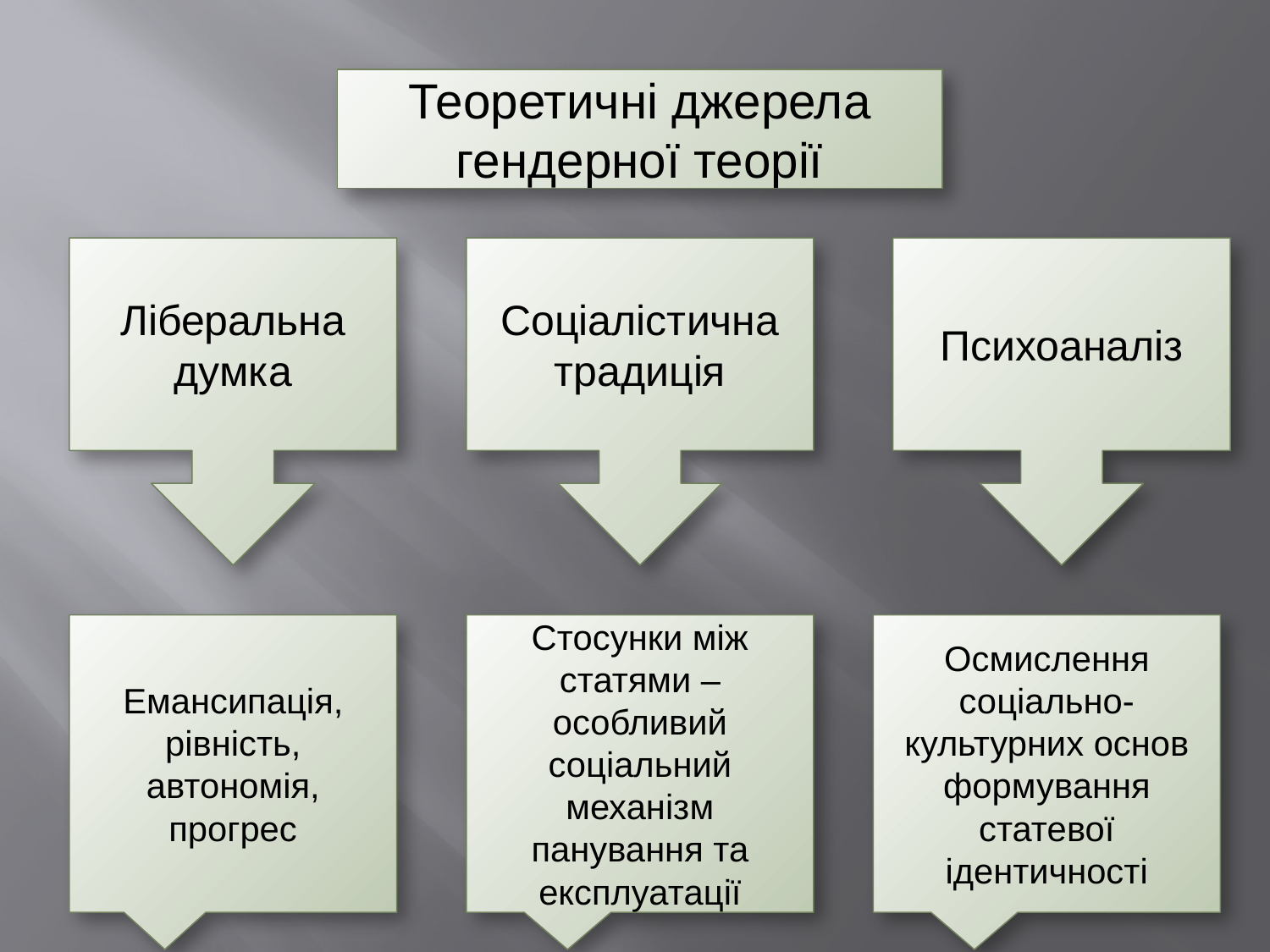

Теоретичні джерела гендерної теорії
#
Ліберальна думка
Соціалістична традиція
Психоаналіз
.
Емансипація, рівність, автономія, прогрес
Стосунки між статями – особливий соціальний механізм панування та експлуатації
Осмислення соціально-культурних основ формування статевої ідентичності